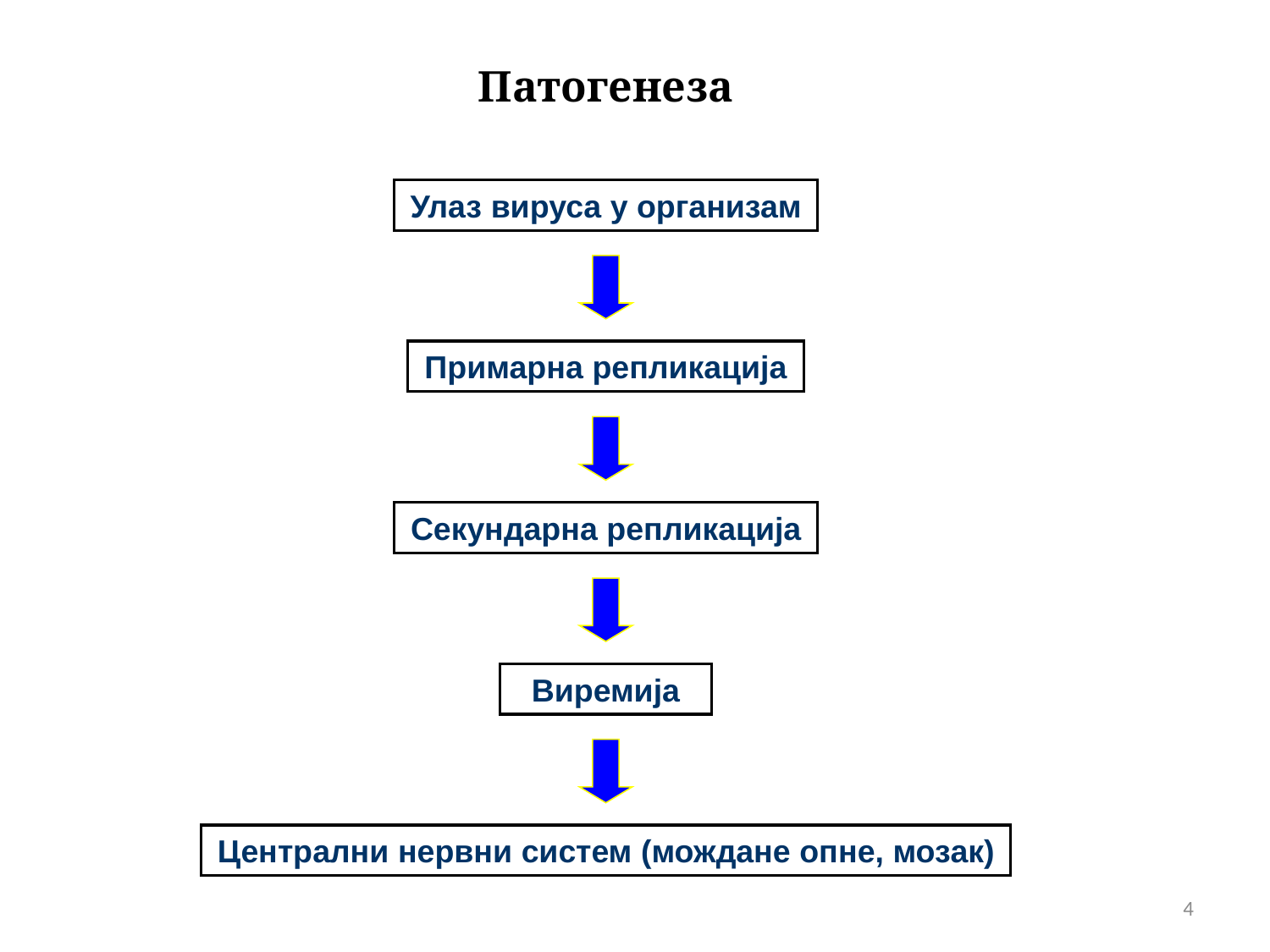

Патогенеза
Улаз вируса у организам

Примарна репликација

Секундарна репликација

Виремија

Централни нервни систем (мождане опне, мозак)
4